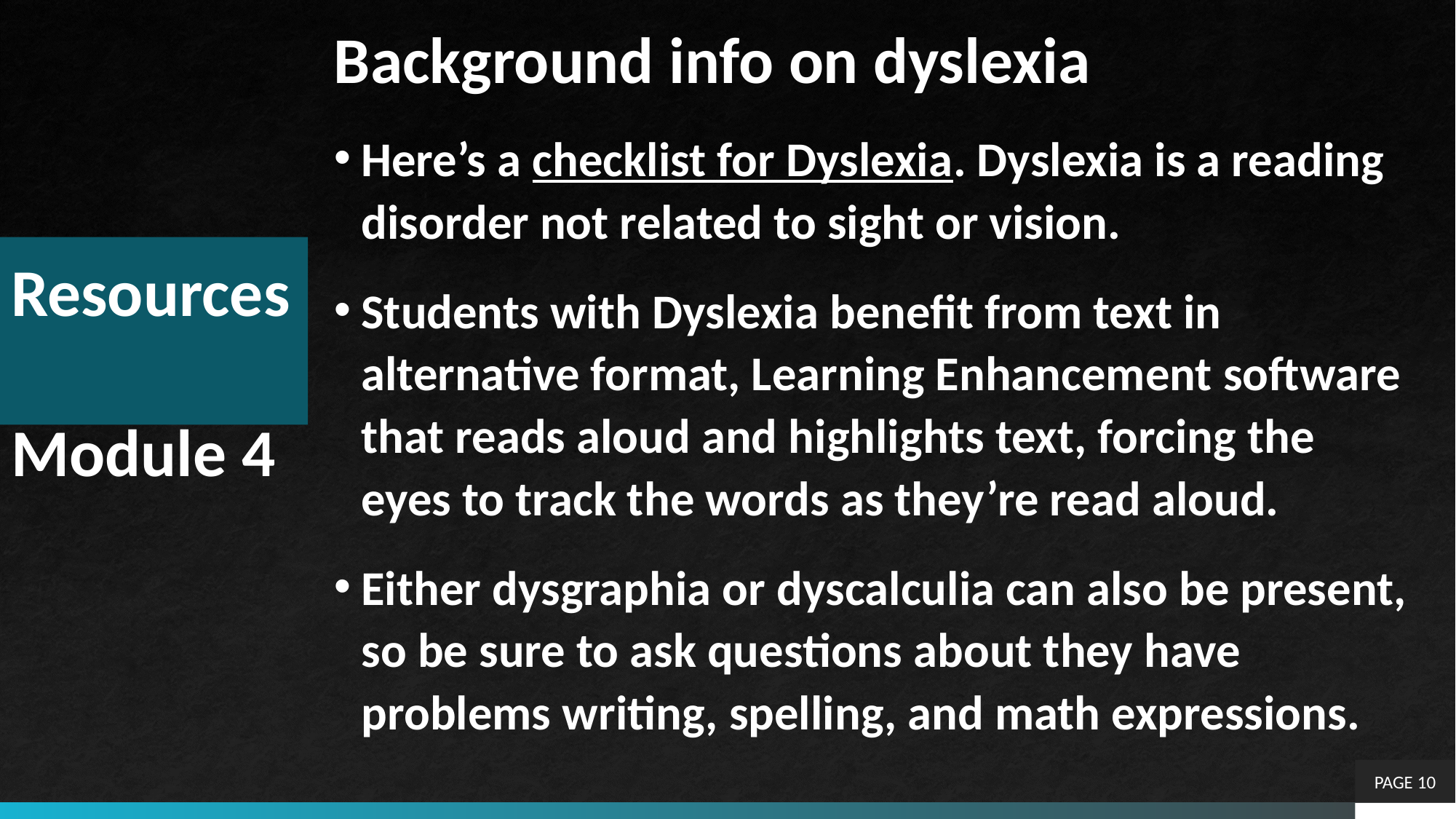

Background info on dyslexia
Here’s a checklist for Dyslexia. Dyslexia is a reading disorder not related to sight or vision.
Students with Dyslexia benefit from text in alternative format, Learning Enhancement software that reads aloud and highlights text, forcing the eyes to track the words as they’re read aloud.
Either dysgraphia or dyscalculia can also be present, so be sure to ask questions about they have problems writing, spelling, and math expressions.
# Resources Module 4
PAGE 10